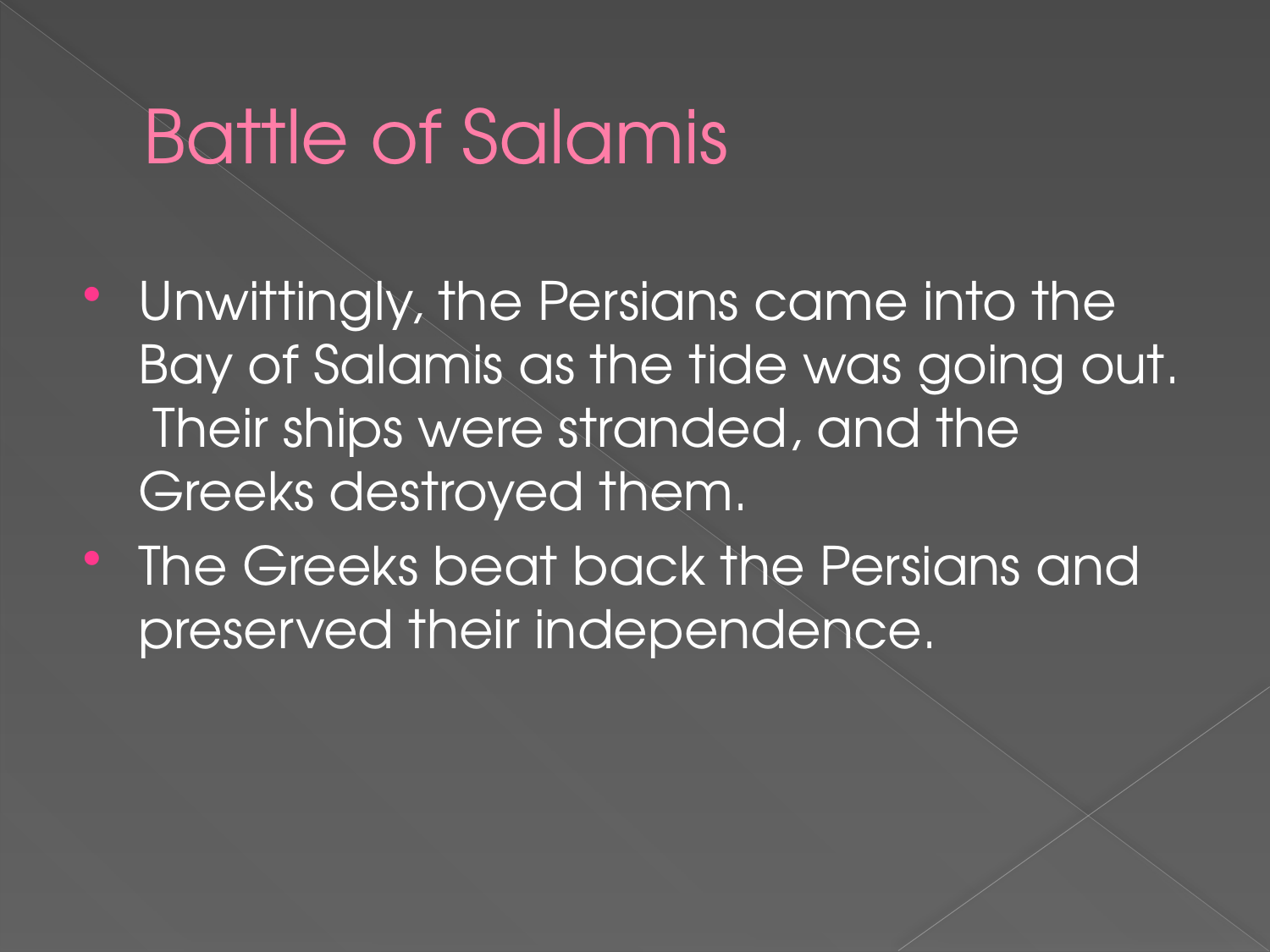

# Battle of Salamis
Unwittingly, the Persians came into the Bay of Salamis as the tide was going out.  Their ships were stranded, and the Greeks destroyed them.
The Greeks beat back the Persians and preserved their independence.